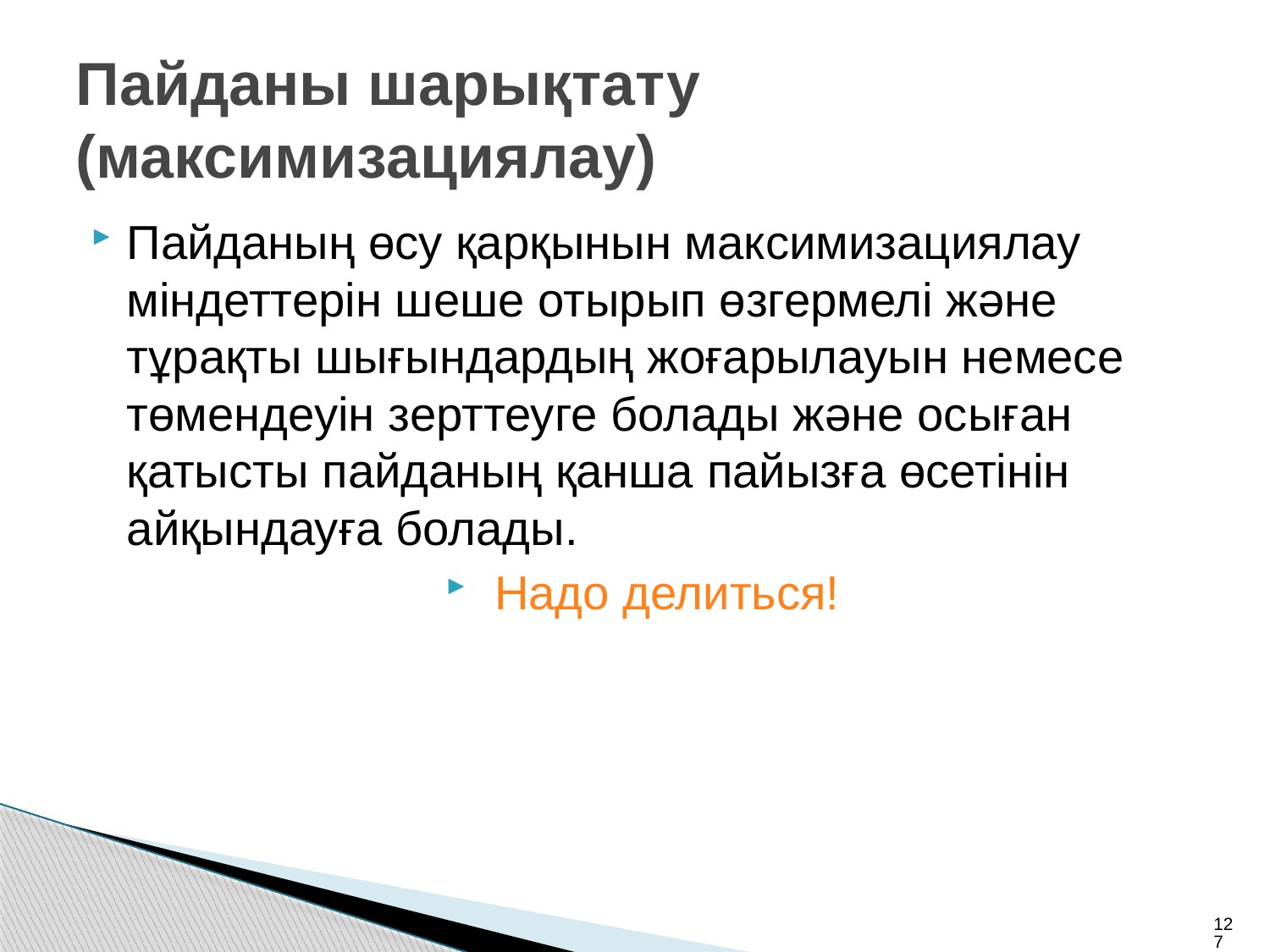

# Пайданы шарықтату (максимизациялау)
Пайданың өсу қарқынын максимизациялау міндеттерін шеше отырып өзгермелі және тұрақты шығындардың жоғарылауын немесе төмендеуін зерттеуге болады және осыған қатысты пайданың қанша пайызға өсетінін айқындауға болады.
 Надо делиться!
127